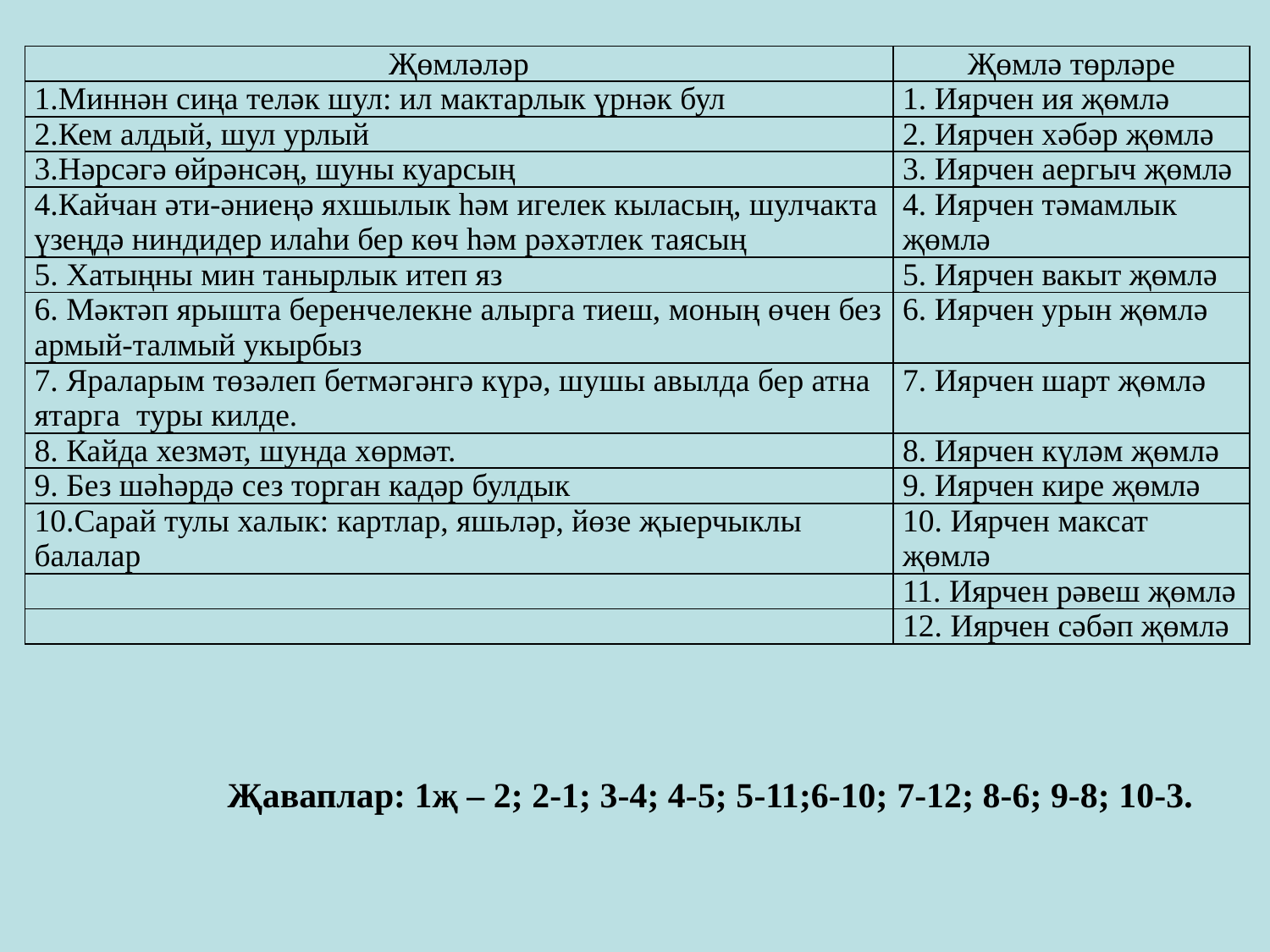

| Җөмләләр | Җөмлә төрләре |
| --- | --- |
| 1.Миннән сиңа теләк шул: ил мактарлык үрнәк бул | 1. Иярчен ия җөмлә |
| 2.Кем алдый, шул урлый | 2. Иярчен хәбәр җөмлә |
| 3.Нәрсәгә өйрәнсәң, шуны куарсың | 3. Иярчен аергыч җөмлә |
| 4.Кайчан әти-әниеңә яхшылык hәм игелек кыласың, шулчакта үзеңдә ниндидер илаhи бер көч hәм рәхәтлек таясың | 4. Иярчен тәмамлык җөмлә |
| 5. Хатыңны мин танырлык итеп яз | 5. Иярчен вакыт җөмлә |
| 6. Мәктәп ярышта беренчелекне алырга тиеш, моның өчен без армый-талмый укырбыз | 6. Иярчен урын җөмлә |
| 7. Яраларым төзәлеп бетмәгәнгә күрә, шушы авылда бер атна ятарга туры килде. | 7. Иярчен шарт җөмлә |
| 8. Кайда хезмәт, шунда хөрмәт. | 8. Иярчен күләм җөмлә |
| 9. Без шәhәрдә сез торган кадәр булдык | 9. Иярчен кире җөмлә |
| 10.Сарай тулы халык: картлар, яшьләр, йөзе җыерчыклы балалар | 10. Иярчен максат җөмлә |
|  | 11. Иярчен рәвеш җөмлә |
|  | 12. Иярчен сәбәп җөмлә |
Җаваплар: 1җ – 2; 2-1; 3-4; 4-5; 5-11;6-10; 7-12; 8-6; 9-8; 10-3.